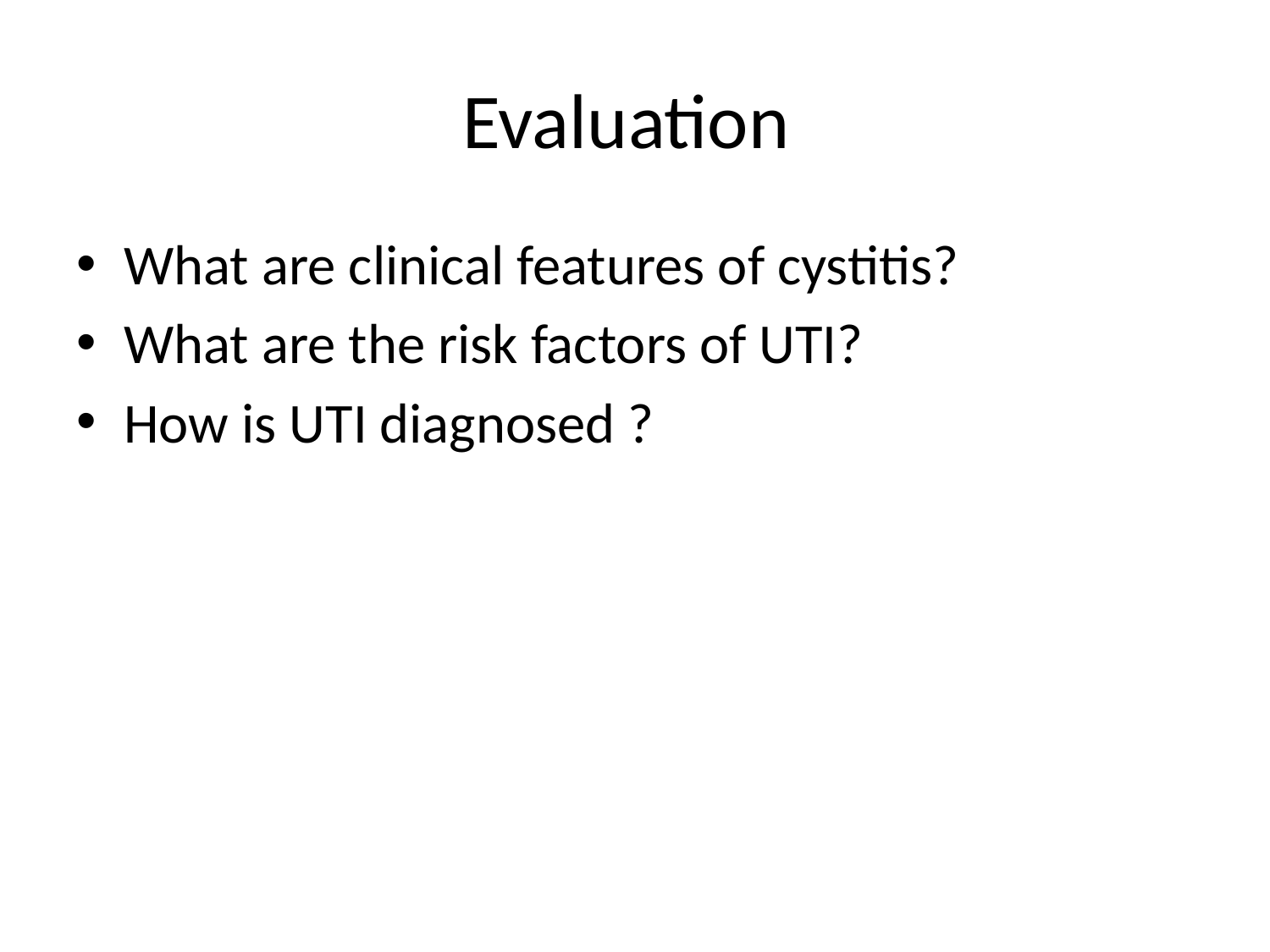

# Evaluation
What are clinical features of cystitis?
What are the risk factors of UTI?
How is UTI diagnosed ?